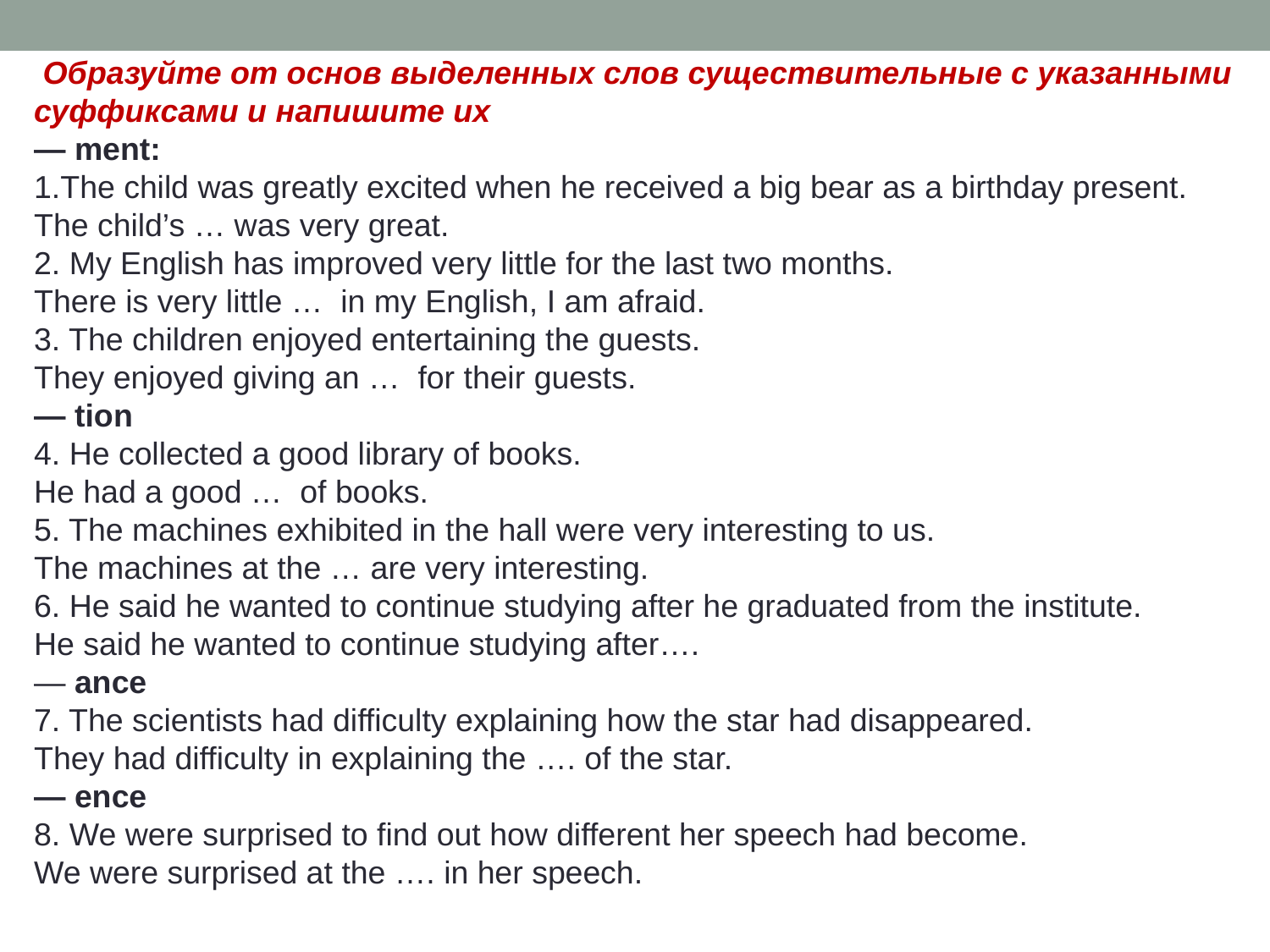

Образуйте от основ выделенных слов существительные с указанными суффиксами и напишите их
— ment:
1.The child was greatly excited when he received a big bear as a birthday present.
The child’s … was very great.
2. My English has improved very little for the last two months.
There is very little …  in my English, I am afraid.
3. The children enjoyed entertaining the guests.
They enjoyed giving an …  for their guests.
— tion
4. He collected a good library of books.
He had a good …  of books.
5. The machines exhibited in the hall were very interesting to us.
The machines at the … are very interesting.
6. He said he wanted to continue studying after he graduated from the institute.
He said he wanted to continue studying after….
— ance
7. The scientists had difficulty explaining how the star had disappeared.
They had difficulty in explaining the …. of the star.
— ence
8. We were surprised to find out how different her speech had become.
We were surprised at the …. in her speech.